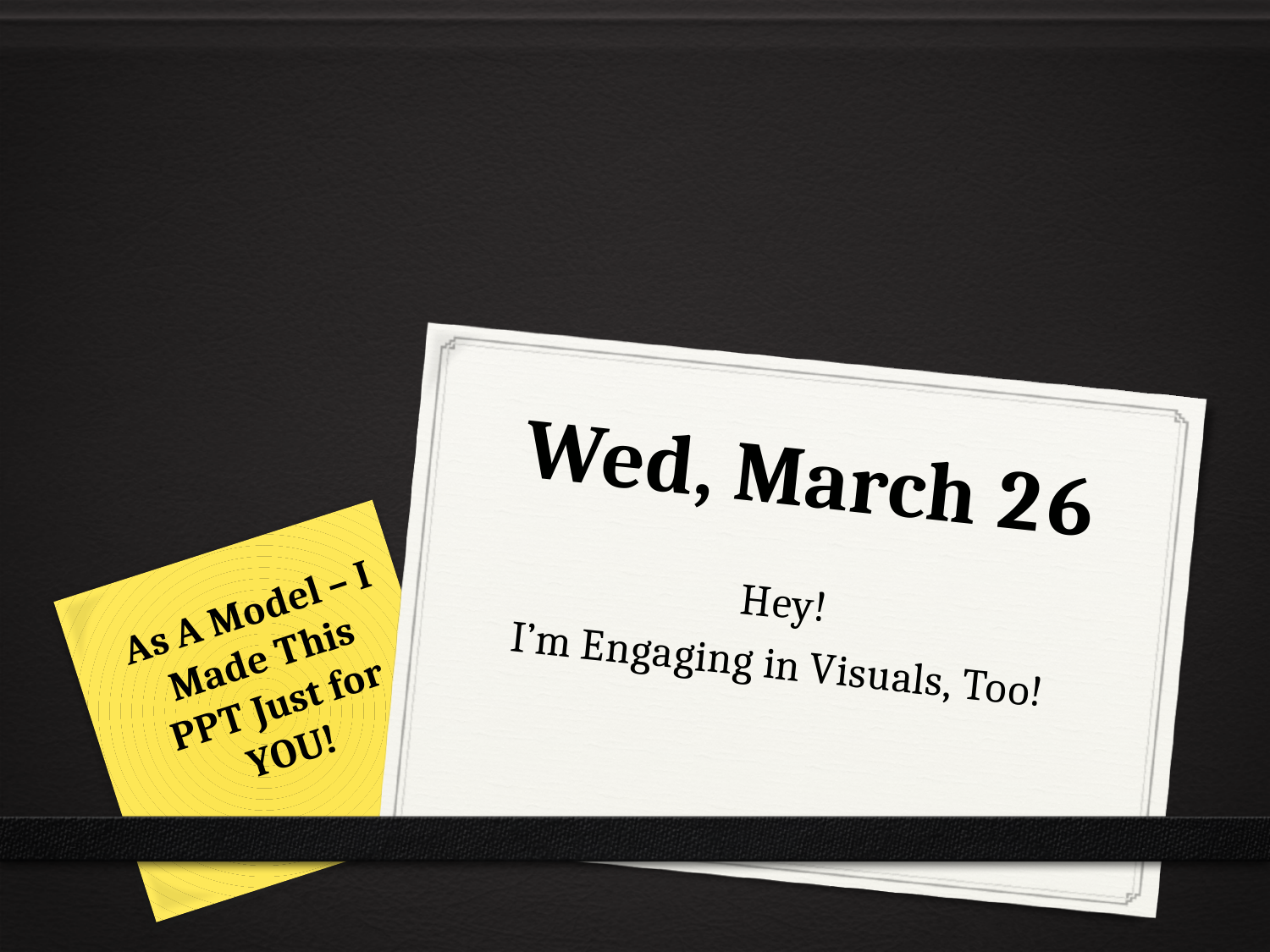

# Wed, March 26
Hey!
I’m Engaging in Visuals, Too!
As A Model – I Made This PPT Just for YOU!